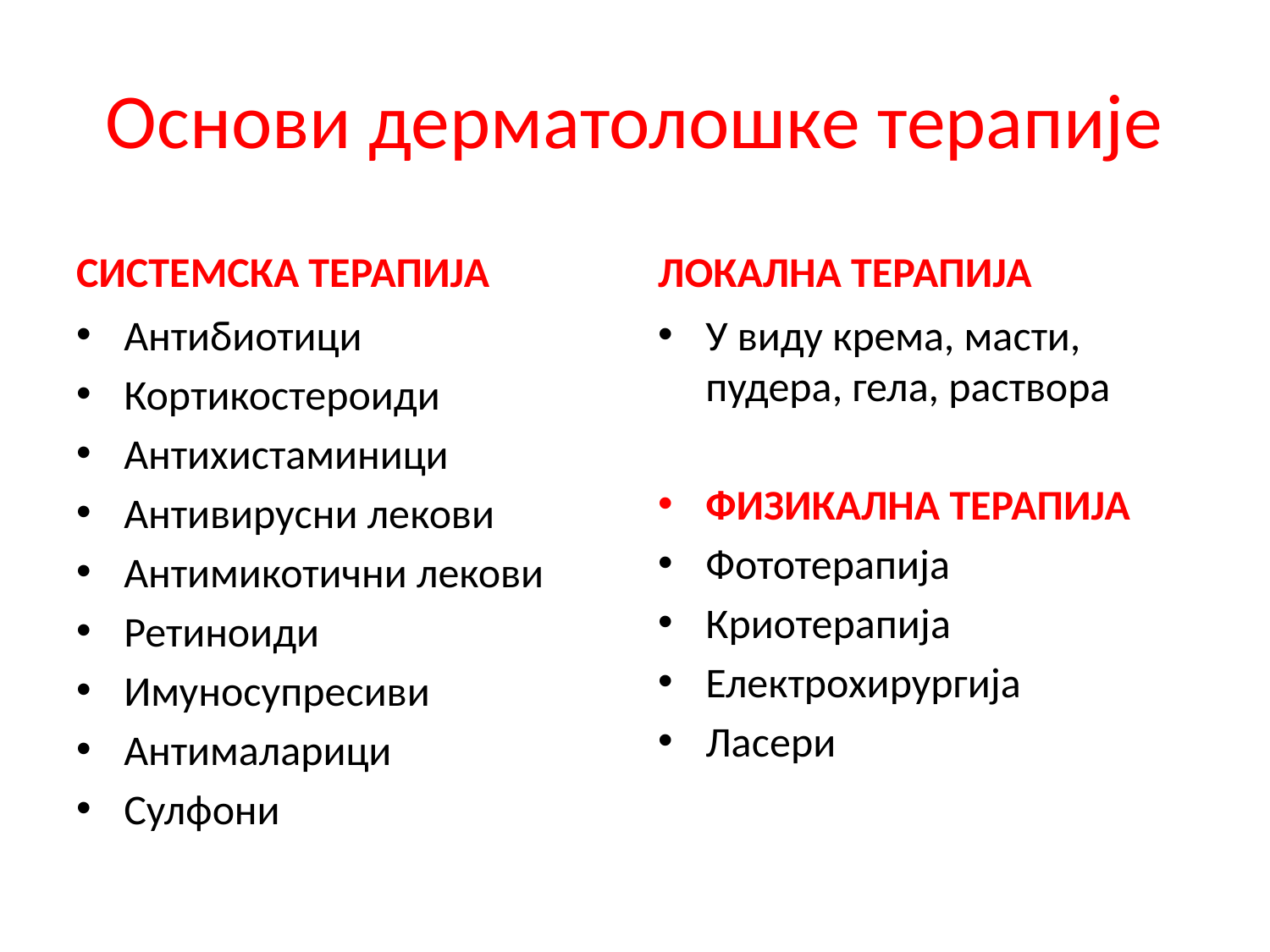

# Основи дерматолошке терапије
СИСТЕМСКА ТЕРАПИЈА
ЛОКАЛНА ТЕРАПИЈА
Антибиотици
Кортикостероиди
Антихистаминици
Антивирусни лекови
Антимикотични лекови
Ретиноиди
Имуносупресиви
Антималарици
Сулфони
У виду крема, масти, пудера, гела, раствора

ФИЗИКАЛНА ТЕРАПИЈА
Фототерапија
Криотерапија
Електрохирургија
Ласери